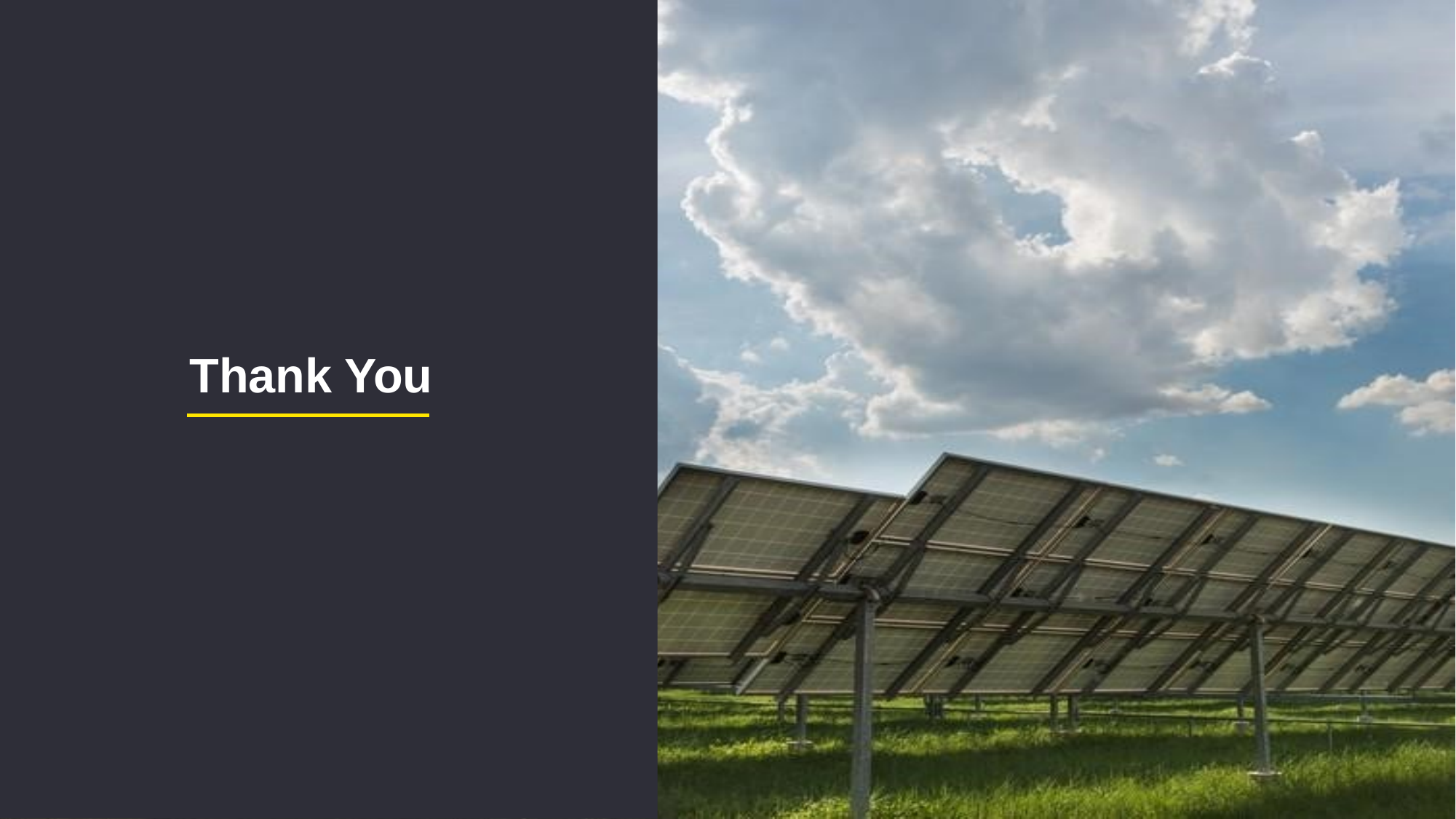

Thank You
Ease of Doing Solar 2020